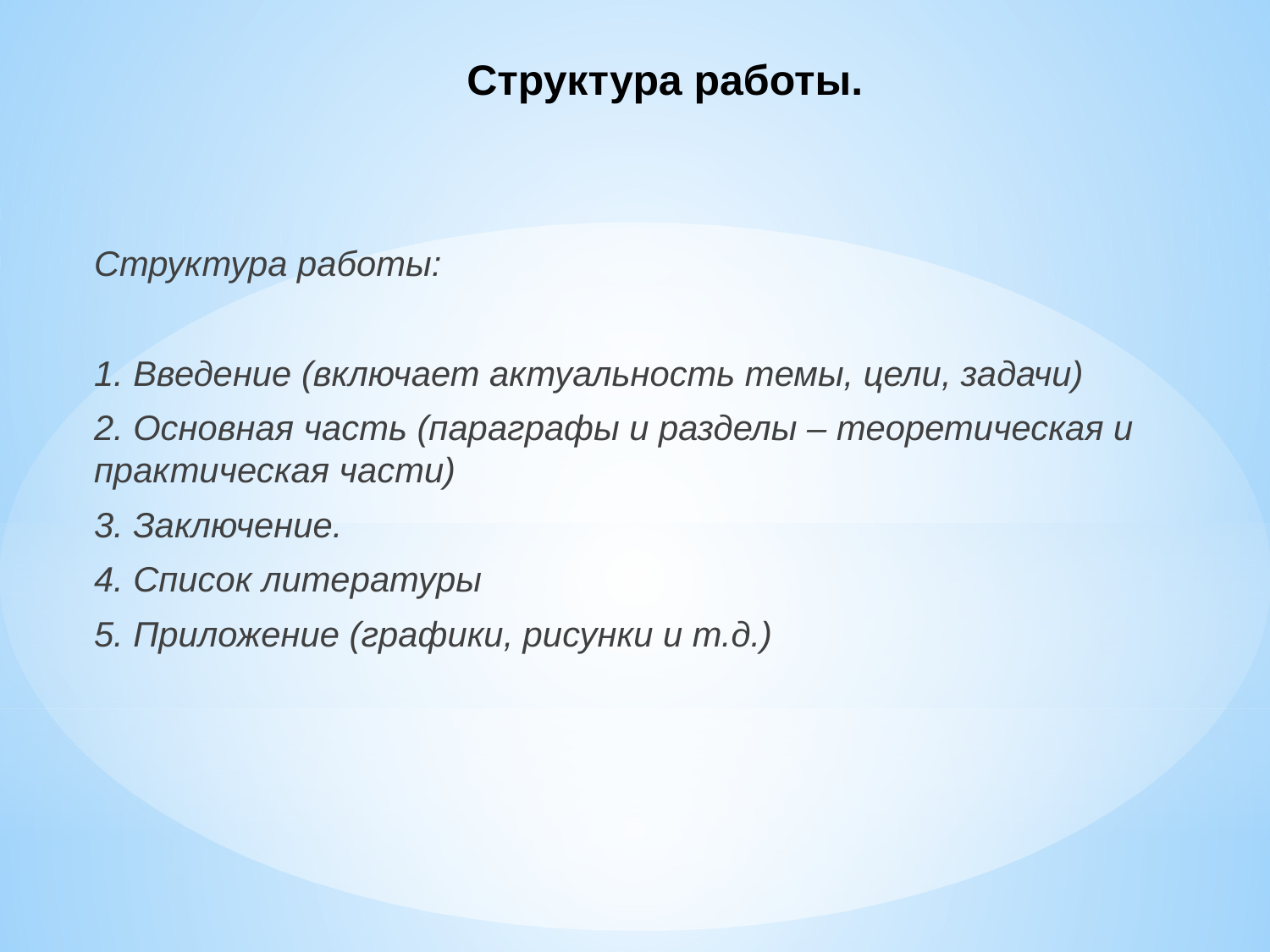

# Структура работы.

Структура работы:

1. Введение (включает актуальность темы, цели, задачи)
2. Основная часть (параграфы и разделы – теоретическая и практическая части)
3. Заключение.
4. Список литературы
5. Приложение (графики, рисунки и т.д.)